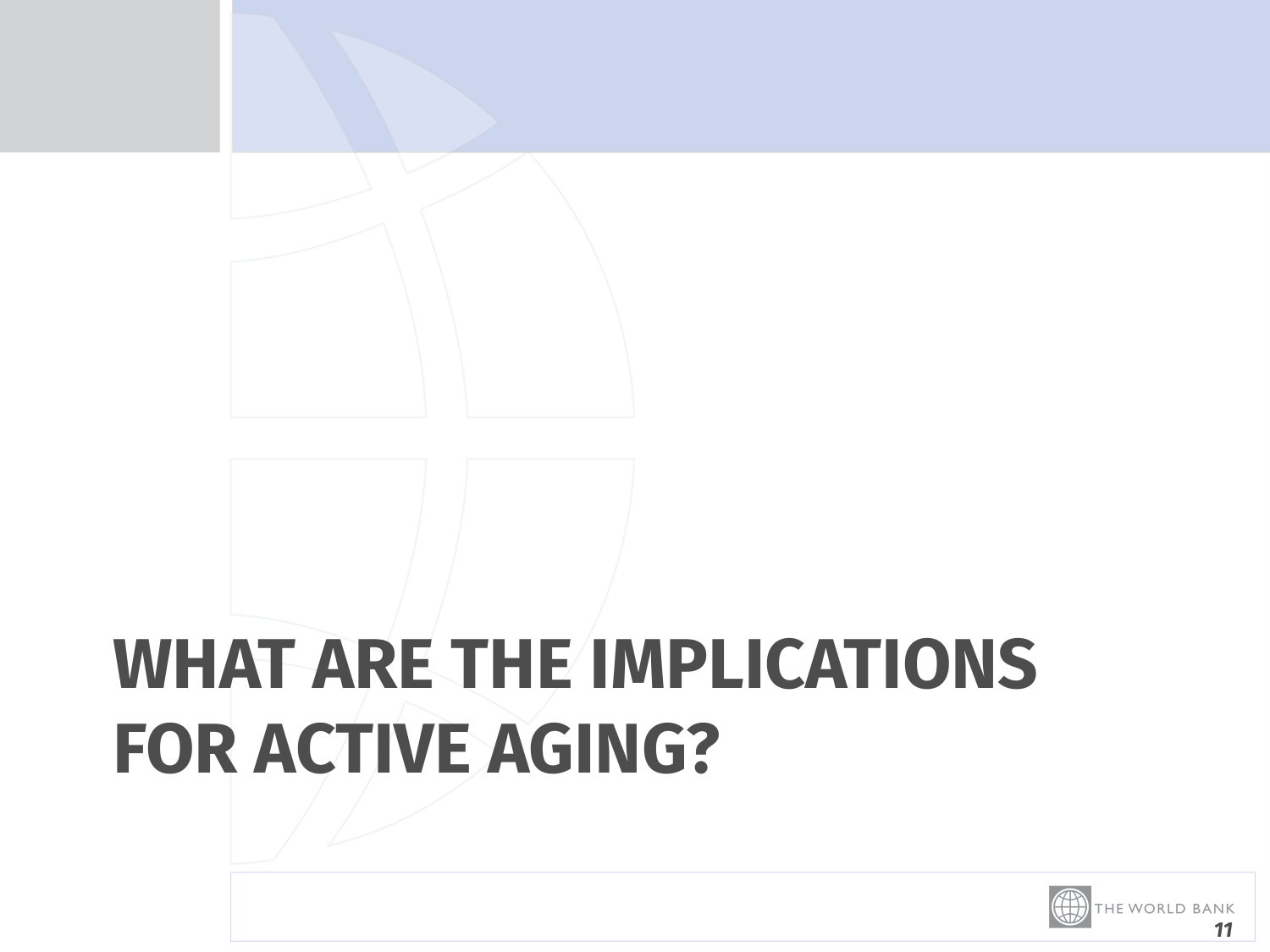

# WHAT ARE THE IMPLICATIONS FOR ACTIVE AGING?